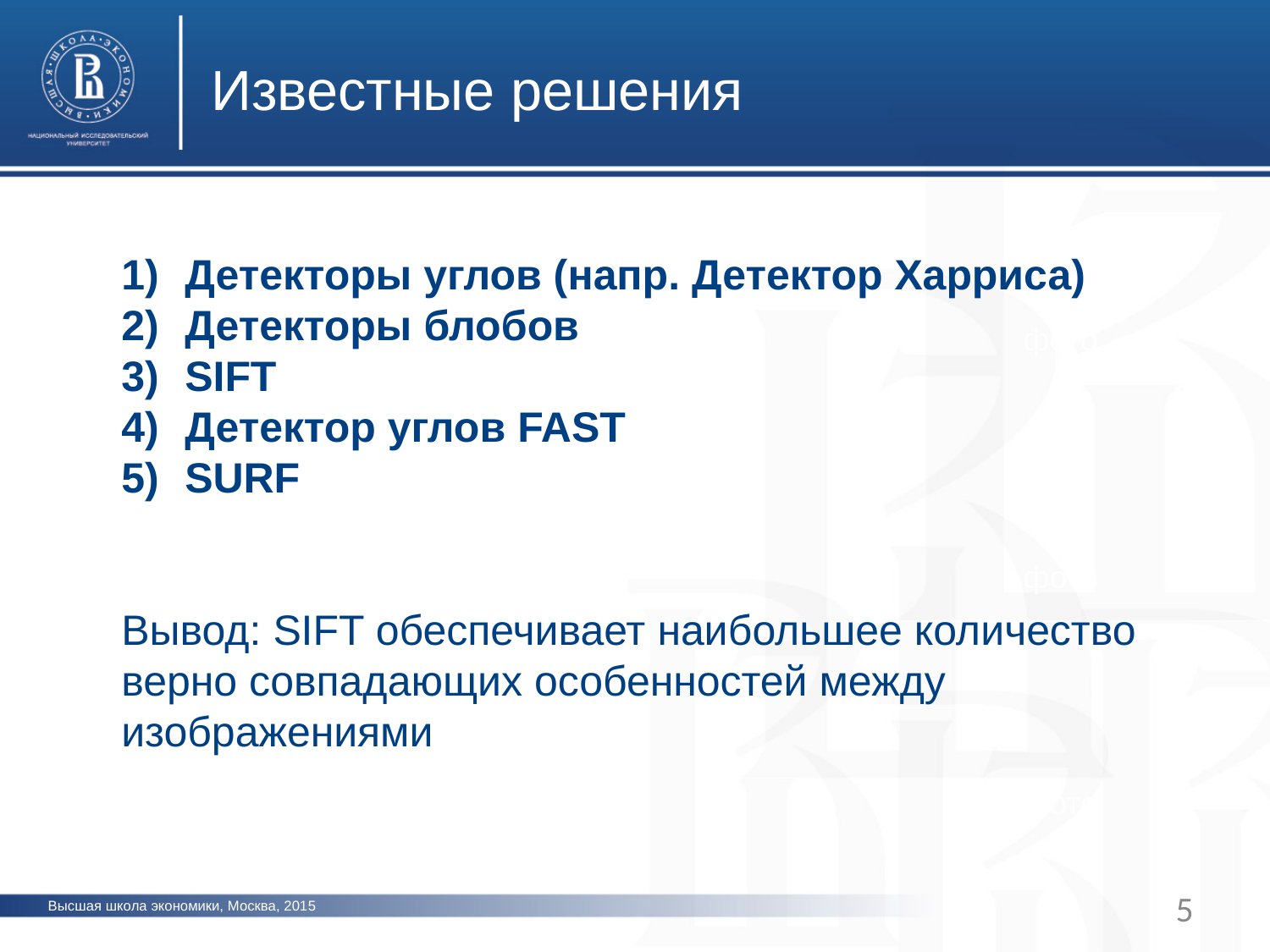

Известные решения
Детекторы углов (напр. Детектор Харриса)
Детекторы блобов
SIFT
Детектор углов FAST
SURF

Вывод: SIFT обеспечивает наибольшее количество верно совпадающих особенностей между изображениями
фото
фото
фото
5
Высшая школа экономики, Москва, 2015